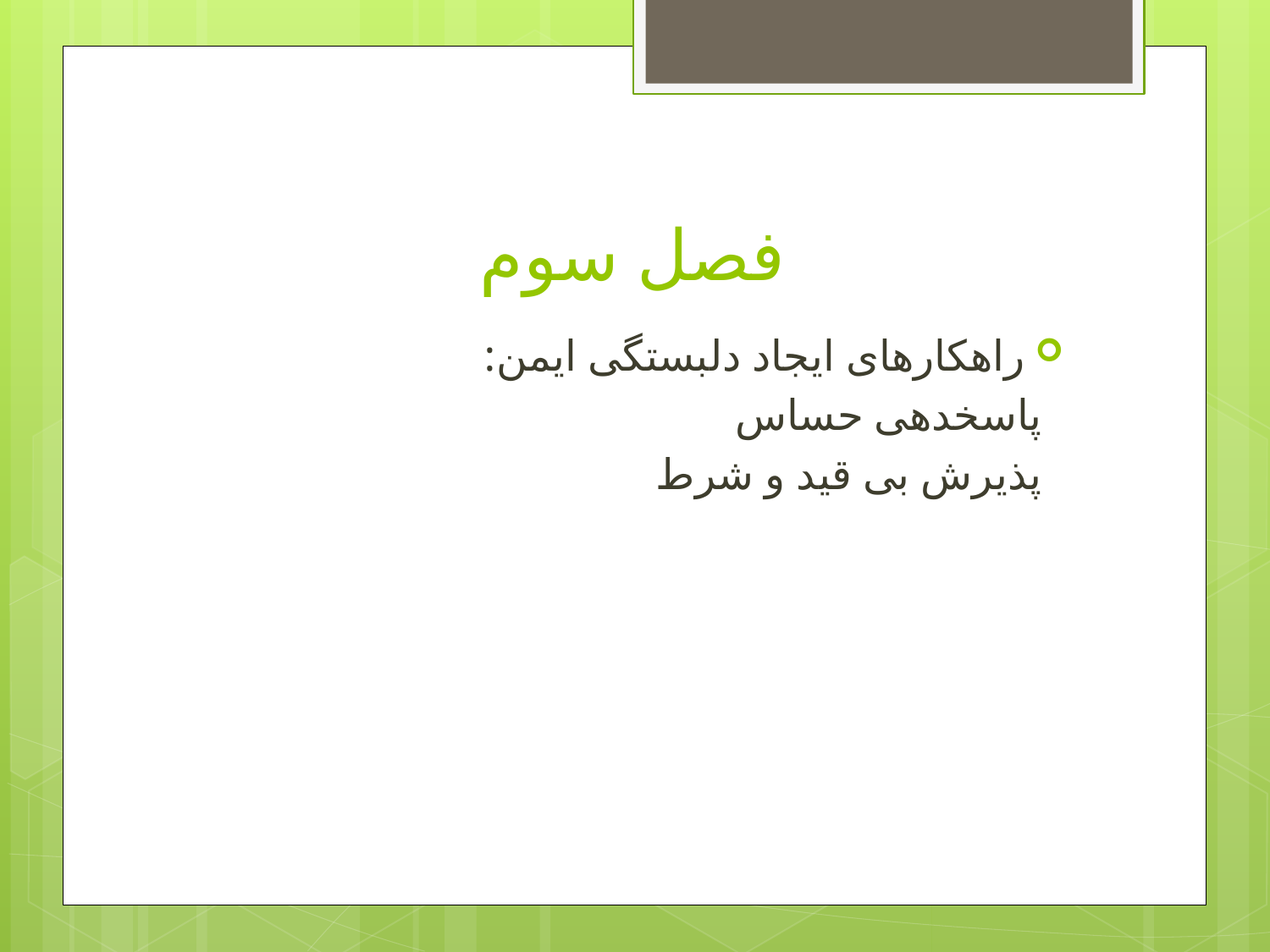

# فصل سوم
راهکارهای ایجاد دلبستگی ایمن:
  پاسخدهی حساس
  پذیرش بی قید و شرط